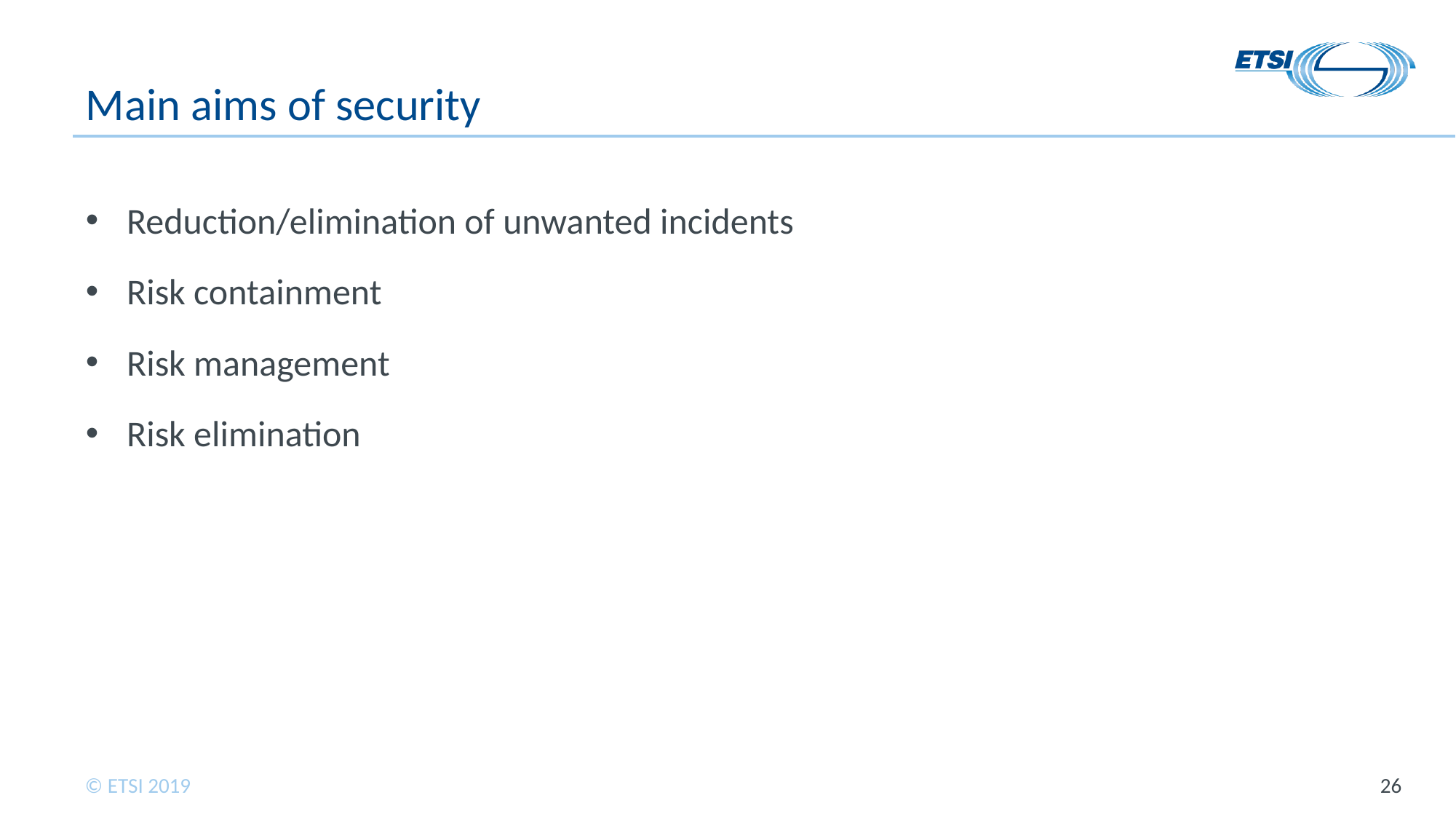

# Main aims of security
Reduction/elimination of unwanted incidents
Risk containment
Risk management
Risk elimination